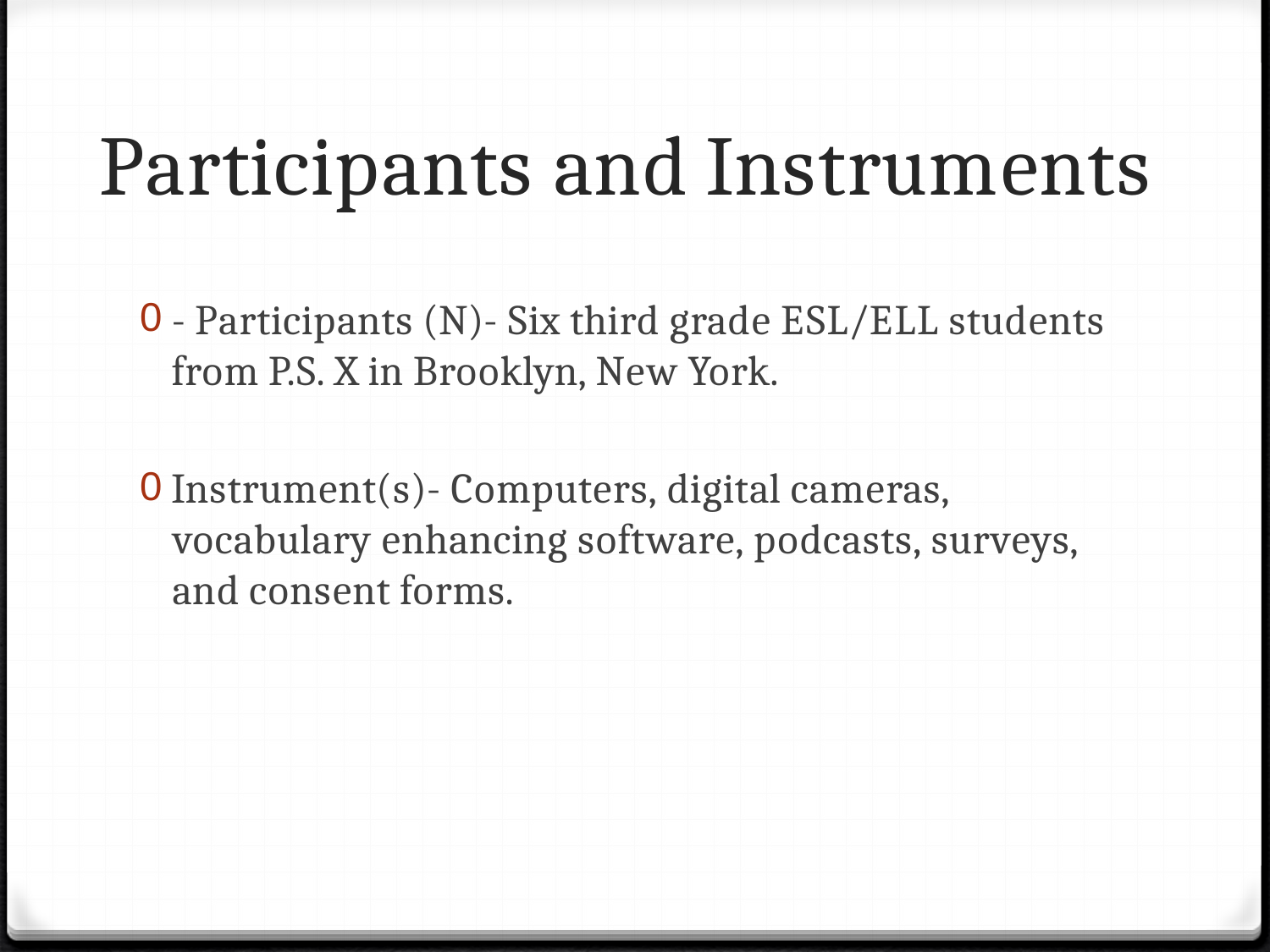

# Participants and Instruments
- Participants (N)- Six third grade ESL/ELL students from P.S. X in Brooklyn, New York.

Instrument(s)- Computers, digital cameras, vocabulary enhancing software, podcasts, surveys, and consent forms.